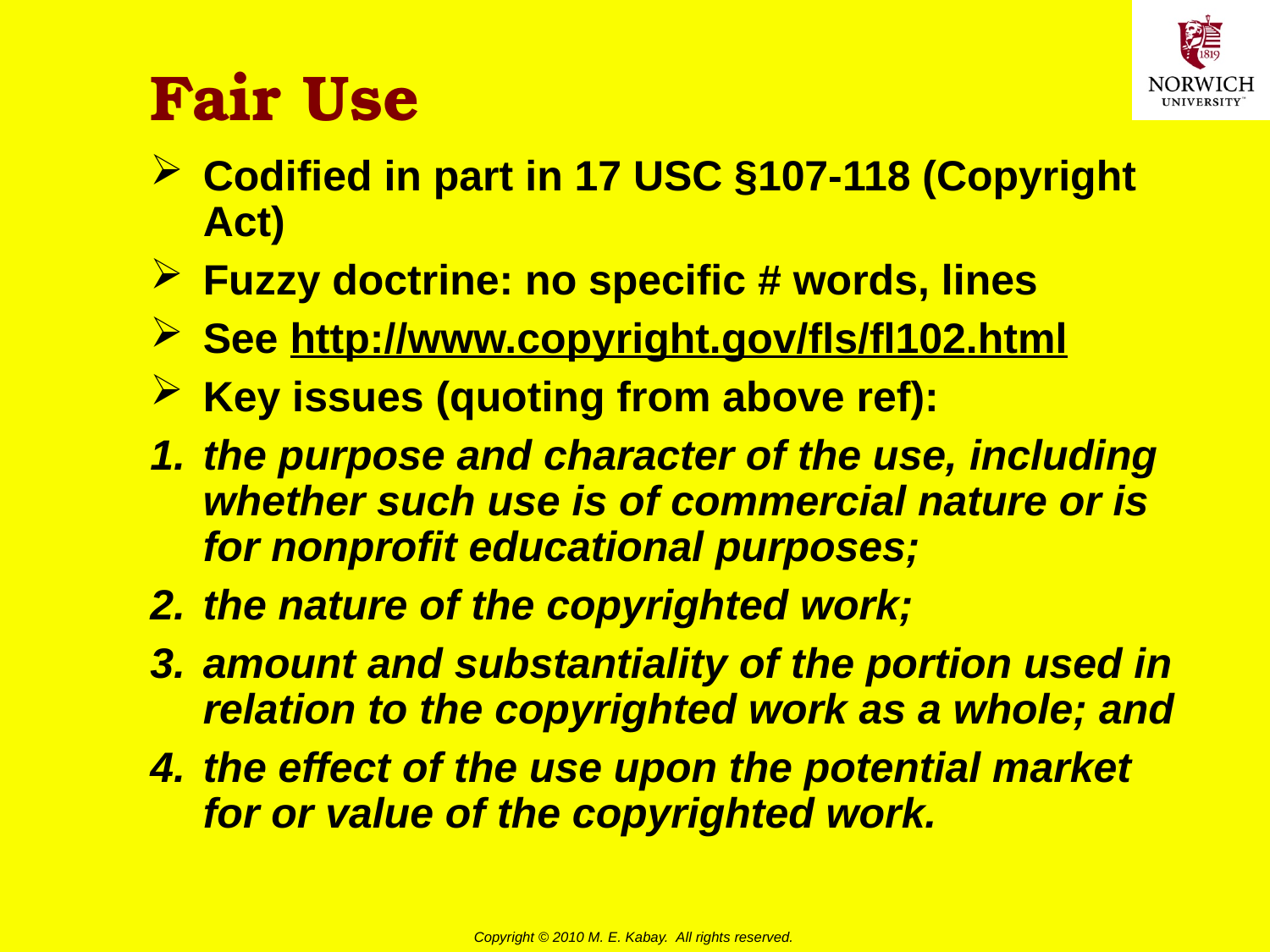

# Fair Use
Codified in part in 17 USC §107-118 (Copyright Act)
Fuzzy doctrine: no specific # words, lines
See http://www.copyright.gov/fls/fl102.html
Key issues (quoting from above ref):
the purpose and character of the use, including whether such use is of commercial nature or is for nonprofit educational purposes;
the nature of the copyrighted work;
amount and substantiality of the portion used in relation to the copyrighted work as a whole; and
the effect of the use upon the potential market for or value of the copyrighted work.